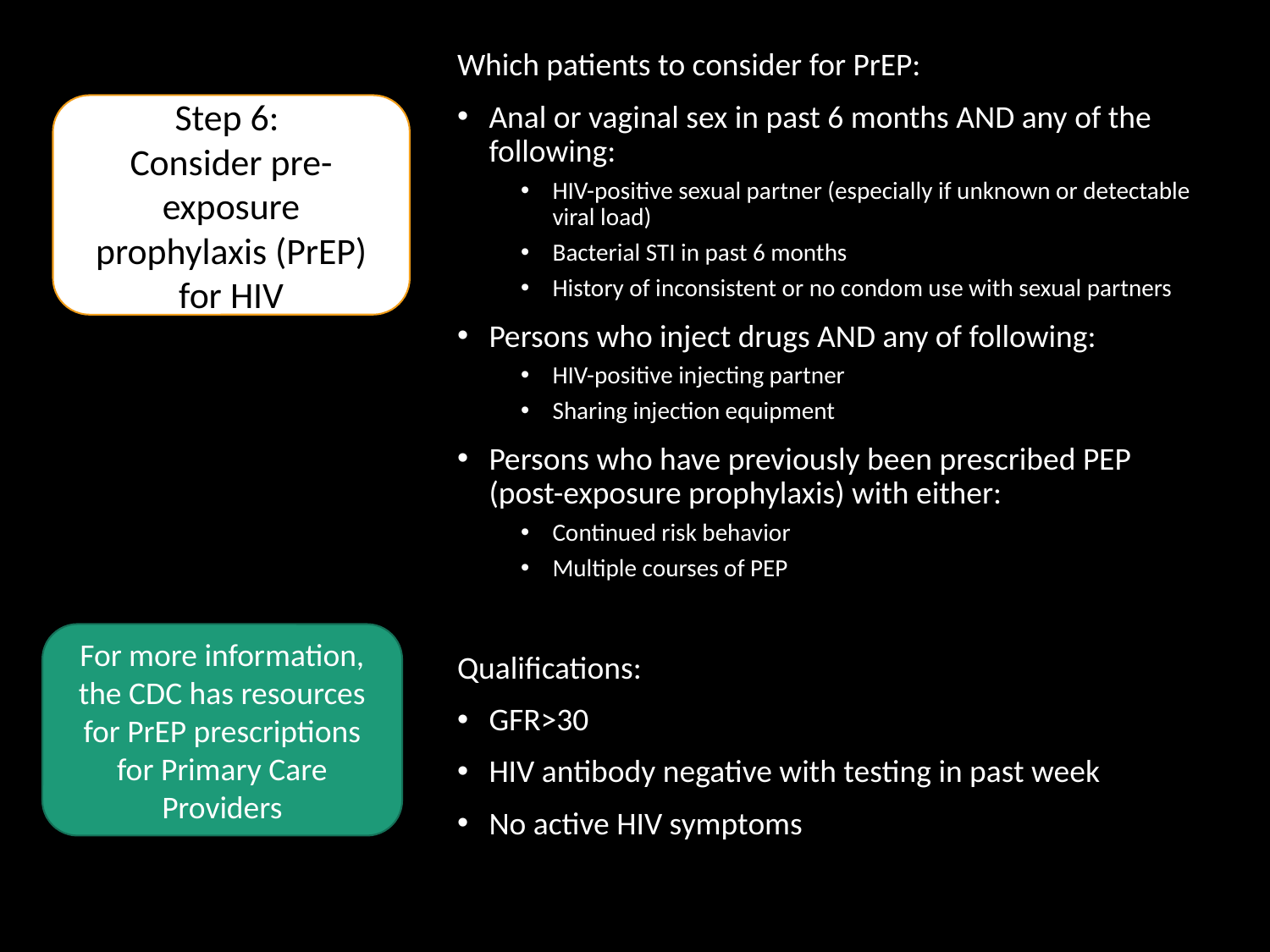

Which patients to consider for PrEP:
Anal or vaginal sex in past 6 months AND any of the following:
HIV-positive sexual partner (especially if unknown or detectable viral load)
Bacterial STI in past 6 months
History of inconsistent or no condom use with sexual partners
Persons who inject drugs AND any of following:
HIV-positive injecting partner
Sharing injection equipment
Persons who have previously been prescribed PEP (post-exposure prophylaxis) with either:
Continued risk behavior
Multiple courses of PEP

Qualifications:
GFR>30
HIV antibody negative with testing in past week
No active HIV symptoms
Step 6:
Consider pre-exposure prophylaxis (PrEP) for HIV
For more information, the CDC has resources for PrEP prescriptions for Primary Care Providers